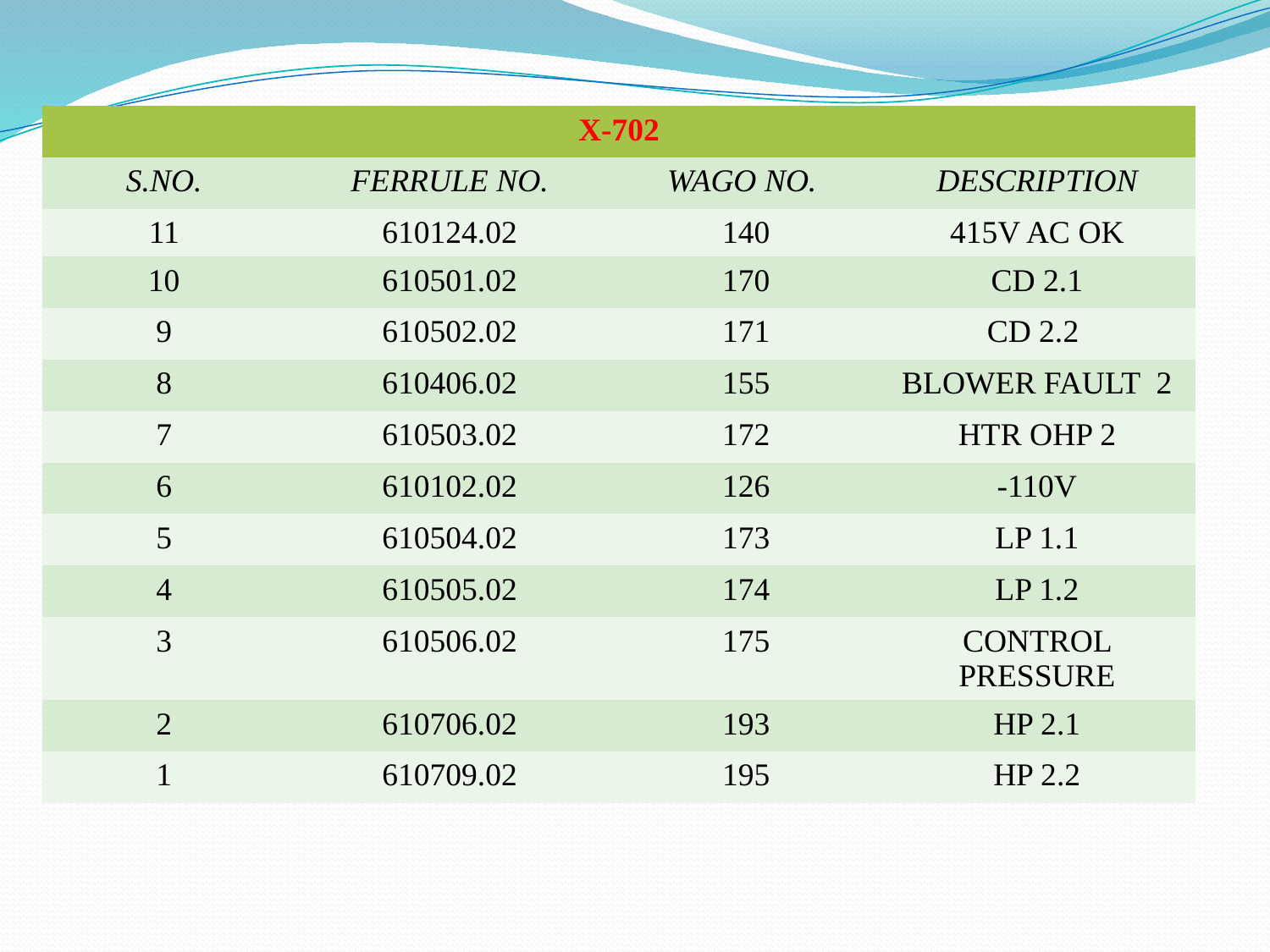

| X-702 |  |  |  |
| --- | --- | --- | --- |
| S.NO. | FERRULE NO. | WAGO NO. | DESCRIPTION |
| 11 | 610124.02 | 140 | 415V AC OK |
| 10 | 610501.02 | 170 | CD 2.1 |
| 9 | 610502.02 | 171 | CD 2.2 |
| 8 | 610406.02 | 155 | BLOWER FAULT 2 |
| 7 | 610503.02 | 172 | HTR OHP 2 |
| 6 | 610102.02 | 126 | -110V |
| 5 | 610504.02 | 173 | LP 1.1 |
| 4 | 610505.02 | 174 | LP 1.2 |
| 3 | 610506.02 | 175 | CONTROL PRESSURE |
| 2 | 610706.02 | 193 | HP 2.1 |
| 1 | 610709.02 | 195 | HP 2.2 |